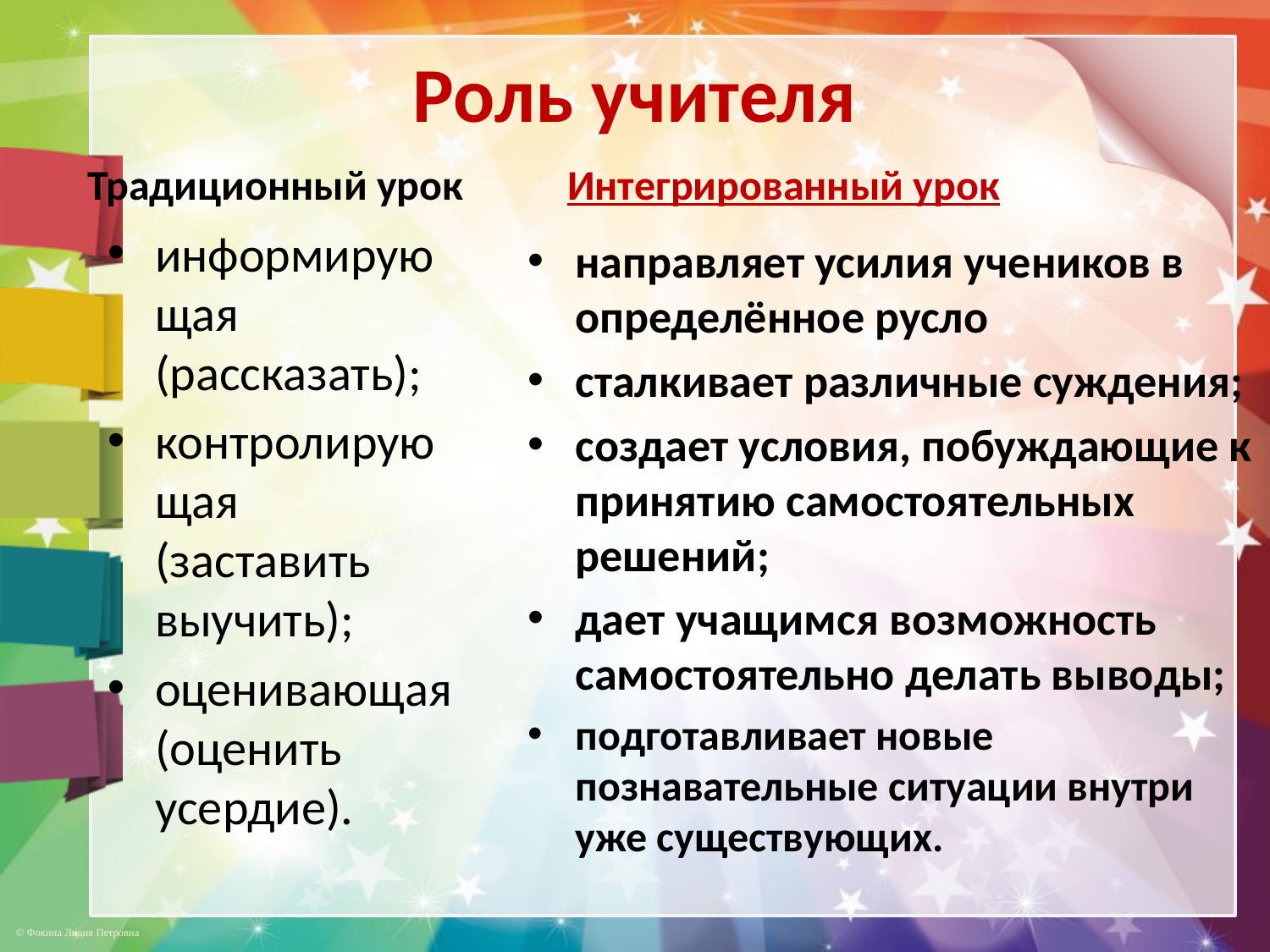

# Роль учителя
Традиционный урок
Интегрированный урок
информирующая (рассказать);
контролирующая (заставить выучить);
оценивающая  (оценить усердие).

направляет усилия учеников в определённое русло
сталкивает различные суждения;
создает условия, побуждающие к принятию самостоятельных решений;
дает учащимся возможность самостоятельно делать выводы;
подготавливает новые познавательные ситуации внутри уже существующих.